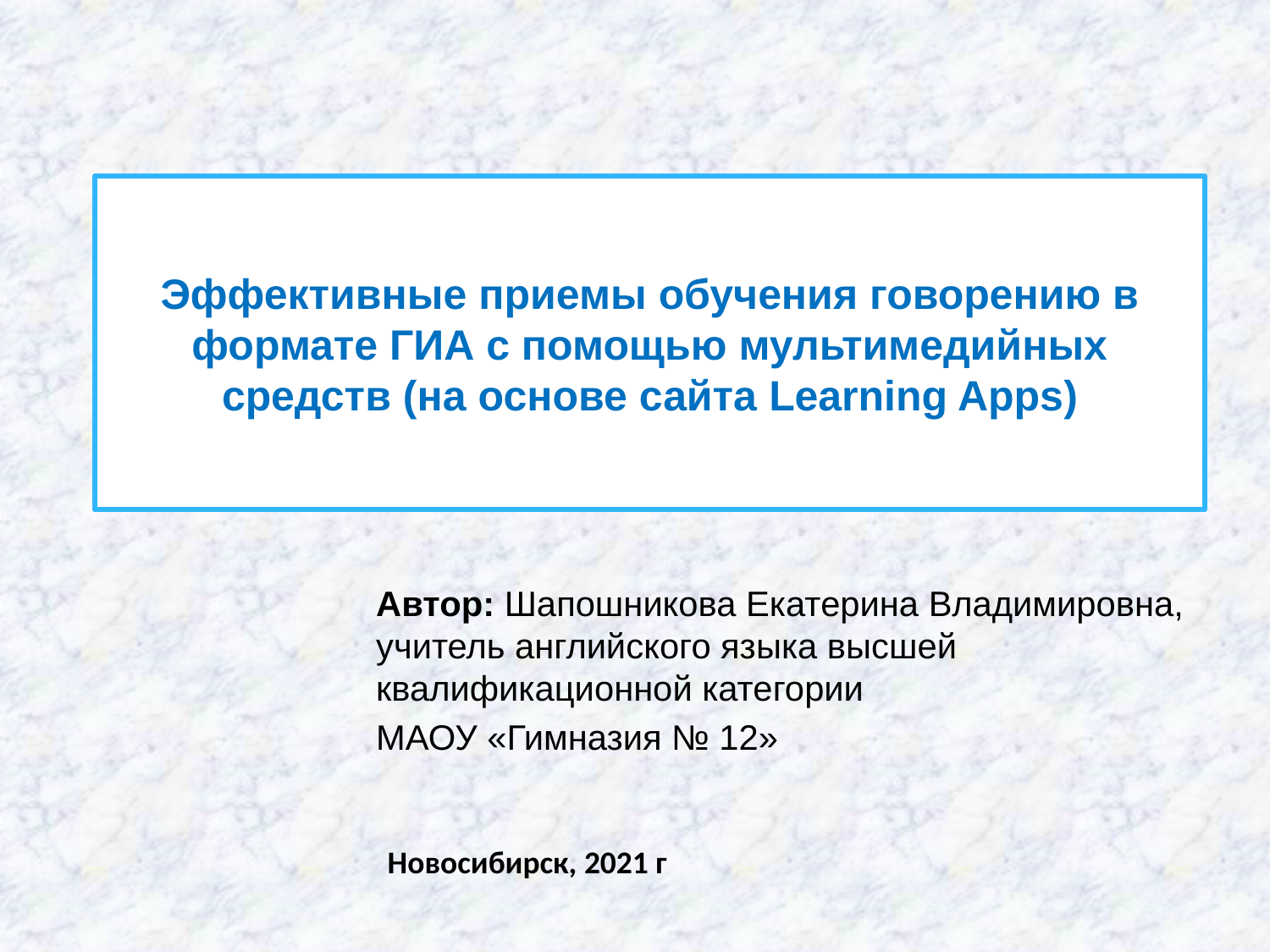

# Эффективные приемы обучения говорению в формате ГИА с помощью мультимедийных средств (на основе сайта Learning Apps)
Автор: Шапошникова Екатерина Владимировна, учитель английского языка высшей квалификационной категории
МАОУ «Гимназия № 12»
Новосибирск, 2021 г